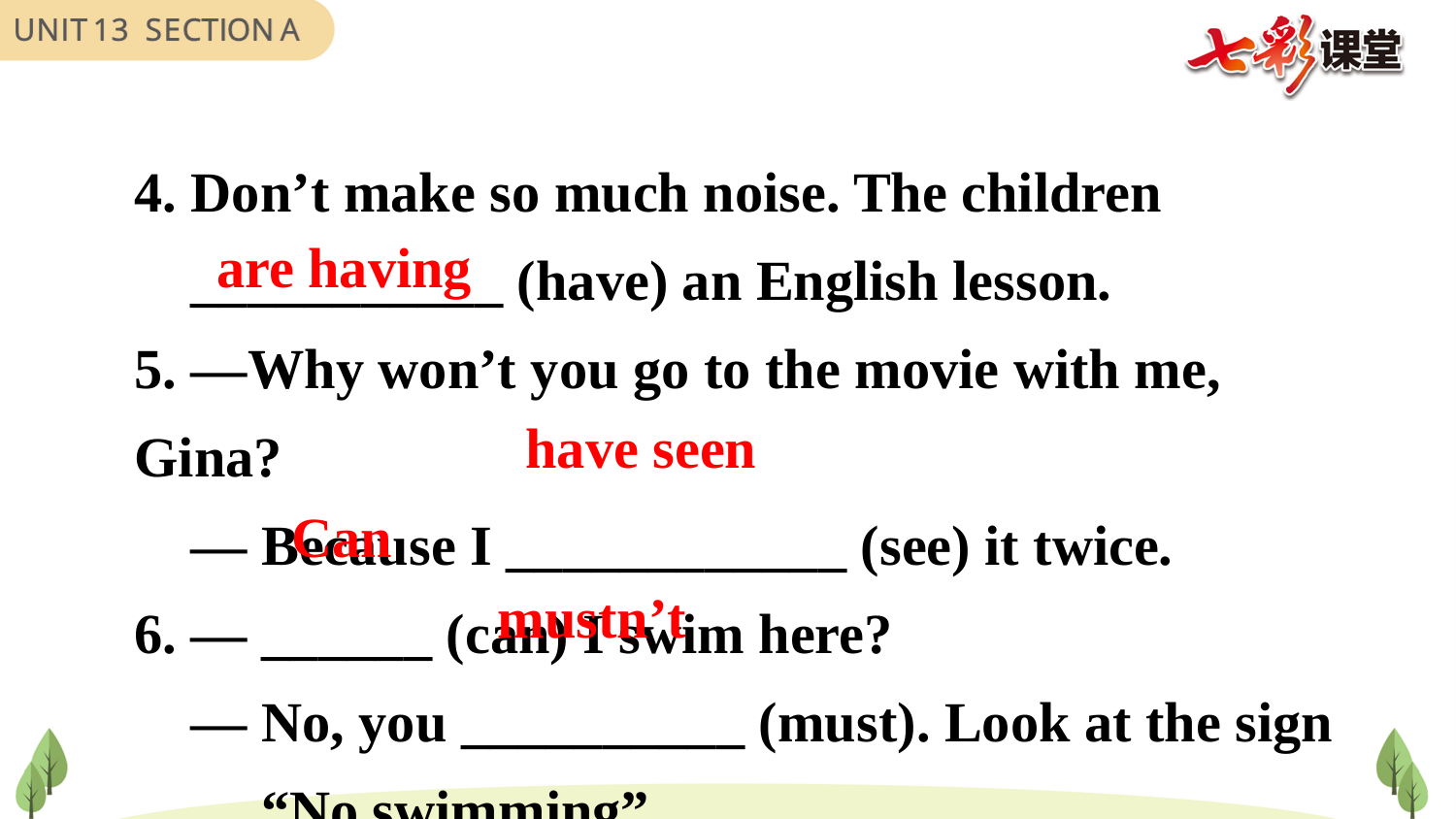

4. Don’t make so much noise. The children
    ___________ (have) an English lesson.
5. —Why won’t you go to the movie with me, Gina?
    — Because I ____________ (see) it twice.
6. — ______ (can) I swim here?
    — No, you __________ (must). Look at the sign
         “No swimming”.
are having
have seen
Can
mustn’t